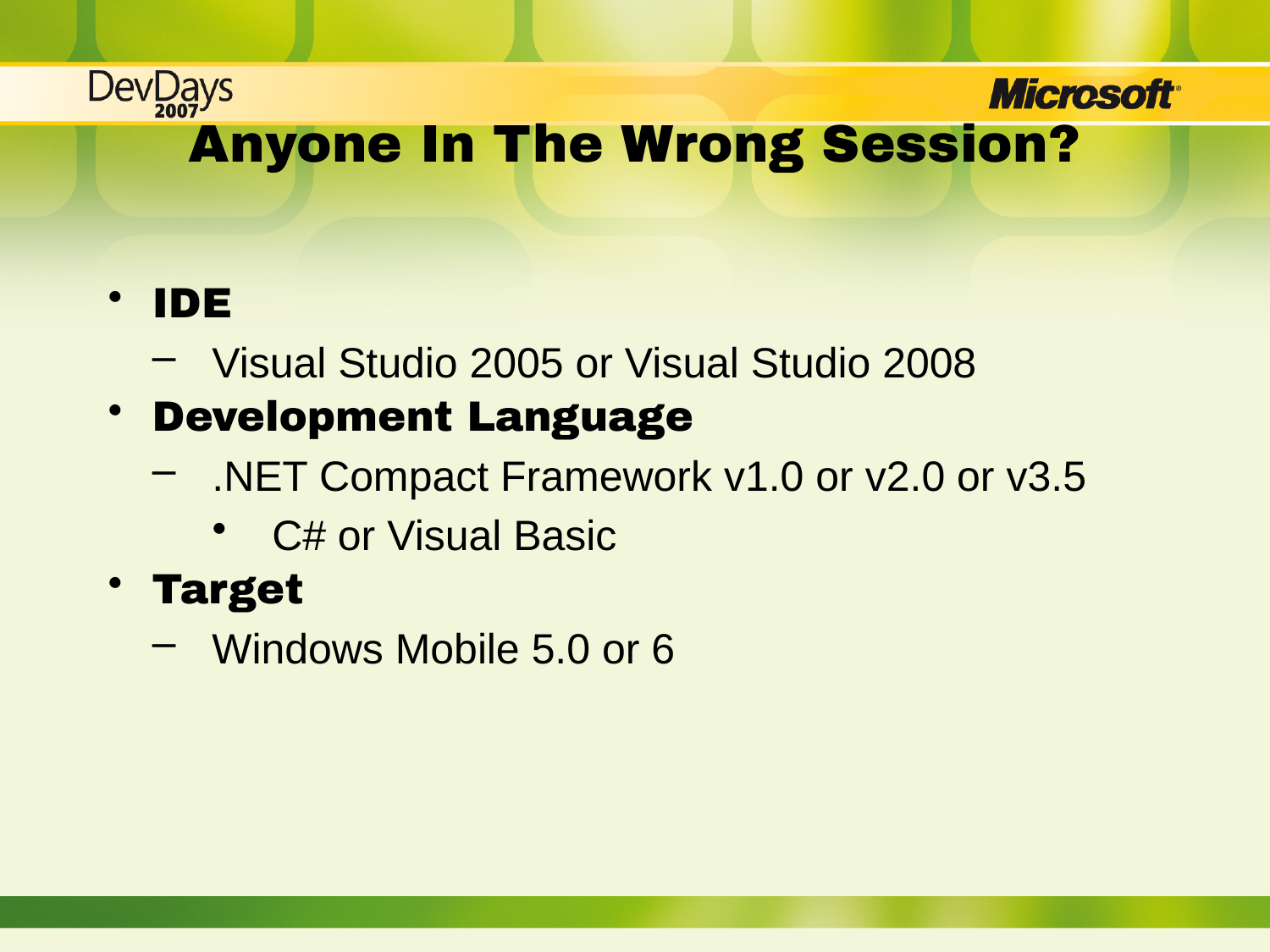

# Anyone In The Wrong Session?
IDE
Visual Studio 2005 or Visual Studio 2008
Development Language
.NET Compact Framework v1.0 or v2.0 or v3.5
C# or Visual Basic
Target
Windows Mobile 5.0 or 6